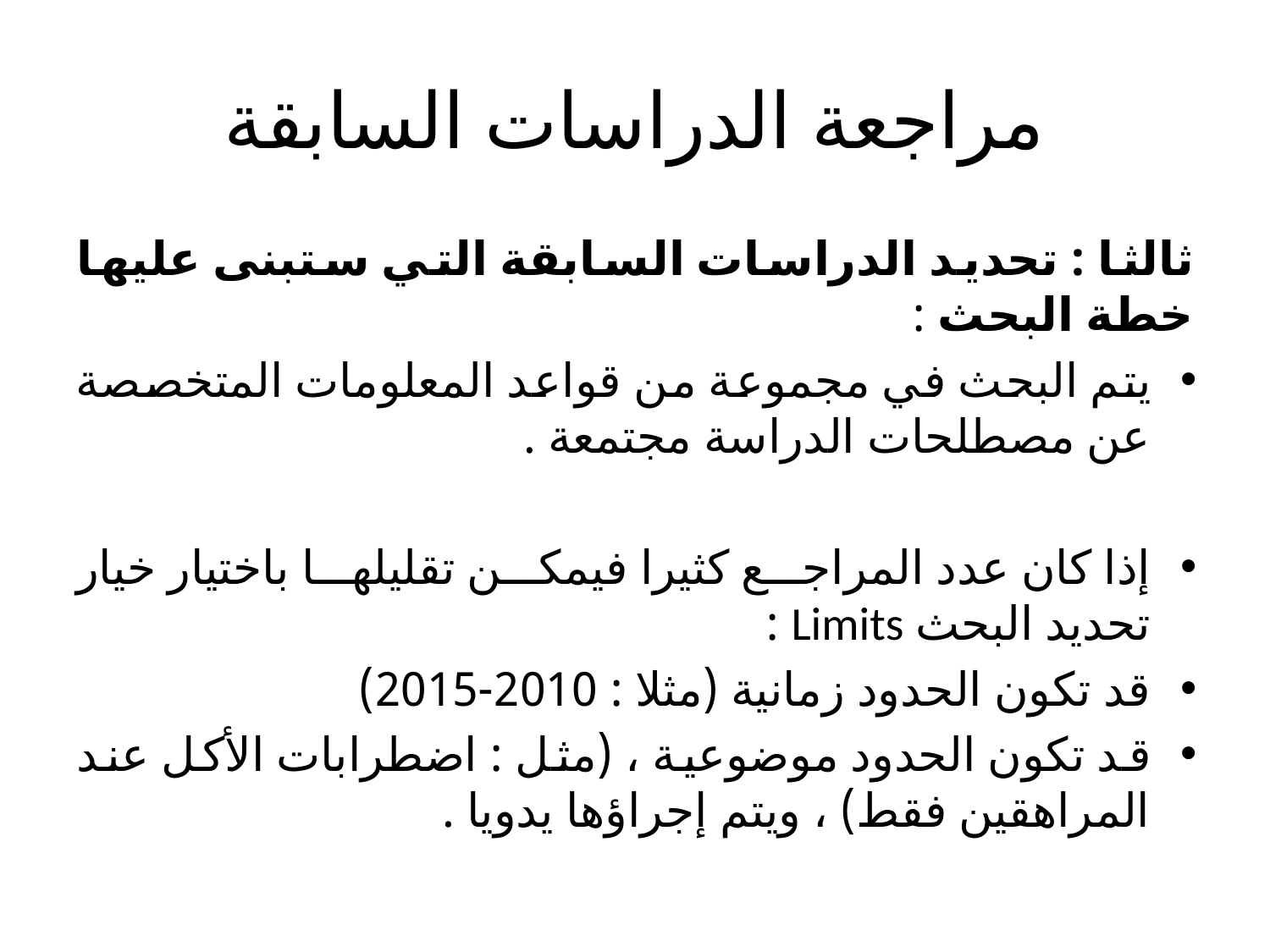

# مراجعة الدراسات السابقة
ثالثا : تحديد الدراسات السابقة التي ستبنى عليها خطة البحث :
يتم البحث في مجموعة من قواعد المعلومات المتخصصة عن مصطلحات الدراسة مجتمعة .

إذا كان عدد المراجع كثيرا فيمكن تقليلها باختيار خيار تحديد البحث Limits :
قد تكون الحدود زمانية (مثلا : 2010-2015)
قد تكون الحدود موضوعية ، (مثل : اضطرابات الأكل عند المراهقين فقط) ، ويتم إجراؤها يدويا .